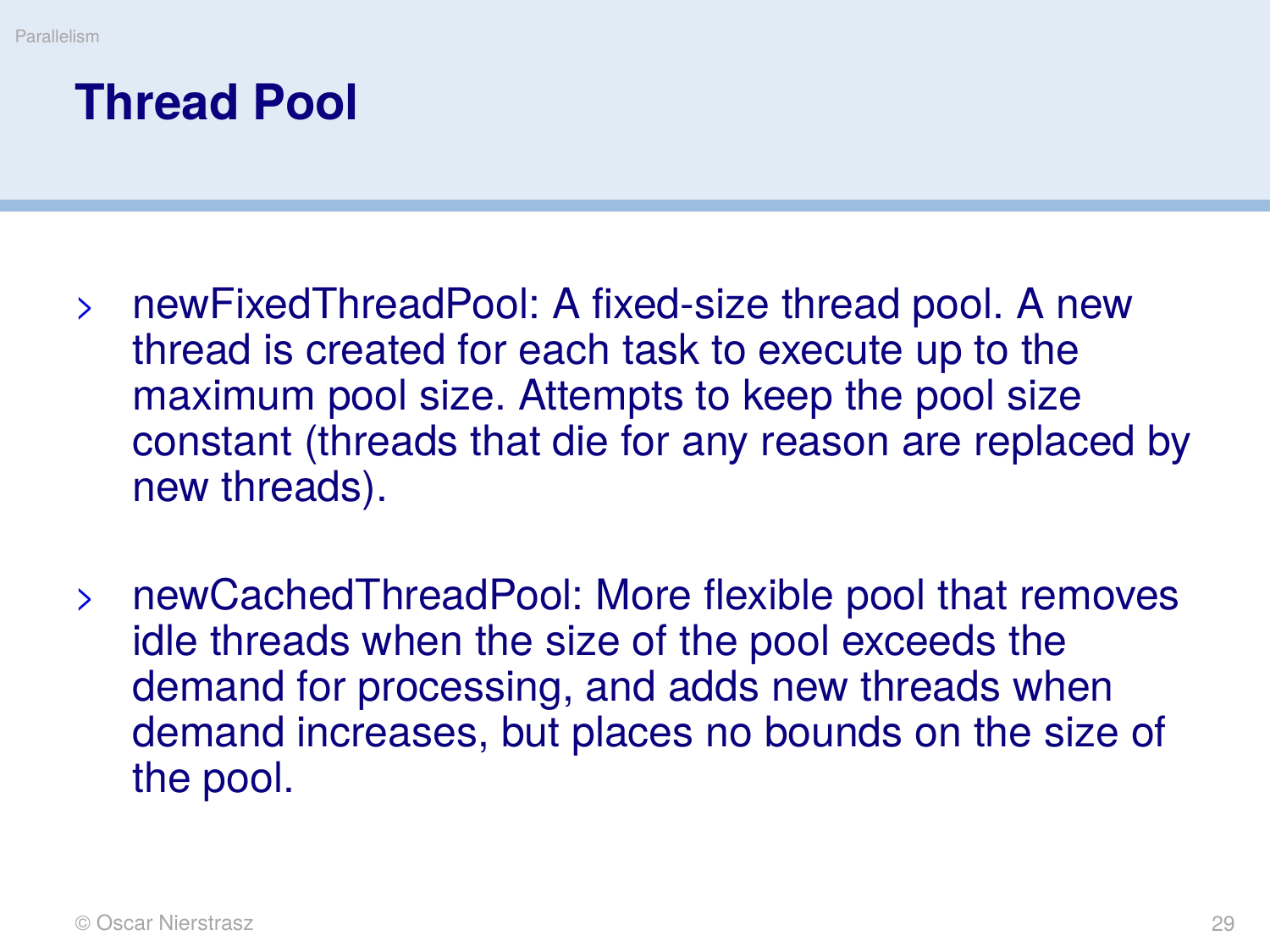

Parallelism
# Thread Pool
newFixedThreadPool: ﻿A fixed-size thread pool. A new thread is created for each task to execute up to the maximum pool size. Attempts to keep the pool size constant (threads that die for any reason are replaced by new threads).

newCachedThreadPool: ﻿More flexible pool that removes idle threads when the size of the pool exceeds the demand for processing, and adds new threads when demand increases, but places no bounds on the size of the pool.
© Oscar Nierstrasz
29